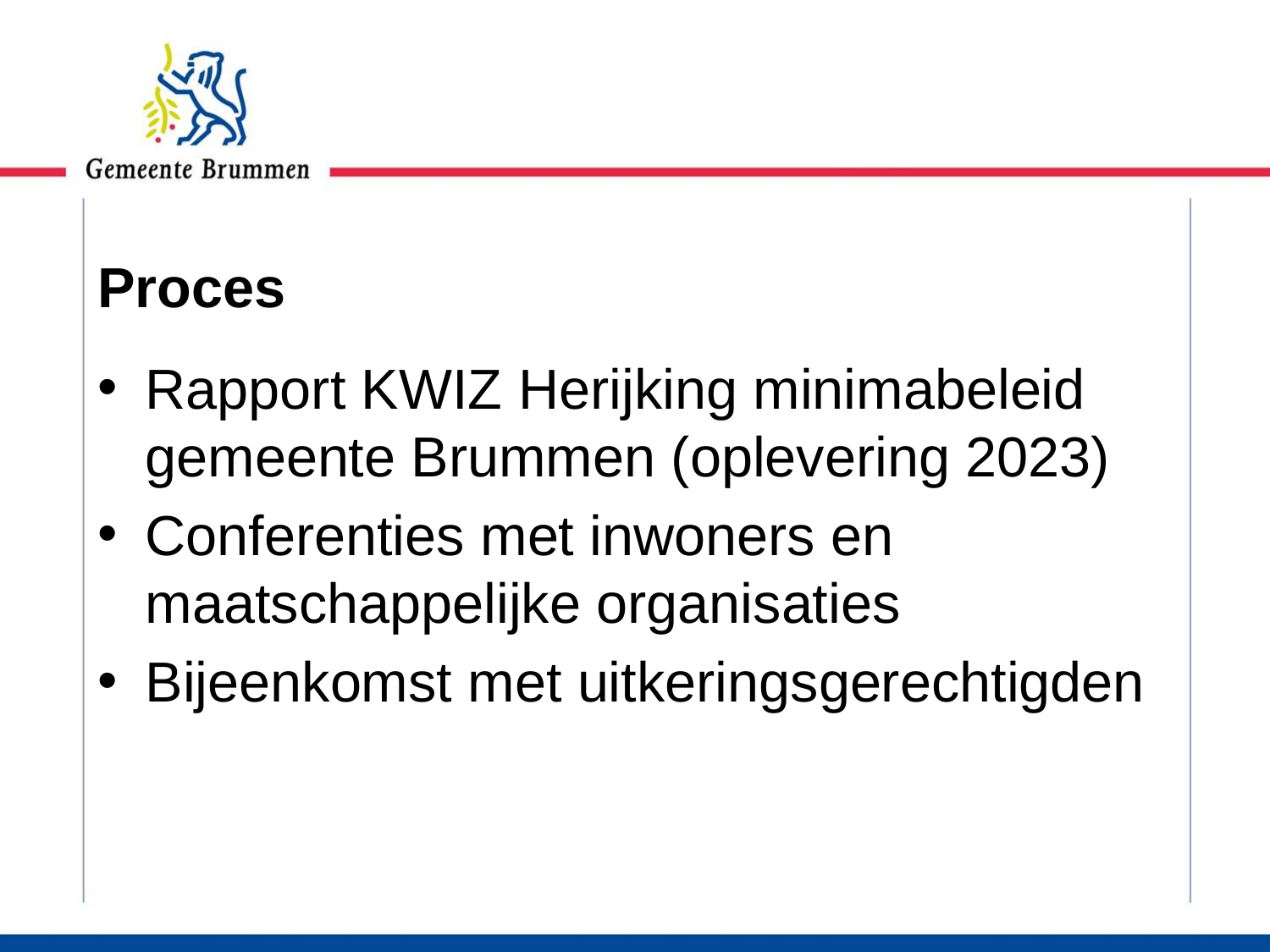

# Proces
Rapport KWIZ Herijking minimabeleid gemeente Brummen (oplevering 2023)
Conferenties met inwoners en  maatschappelijke organisaties
Bijeenkomst met uitkeringsgerechtigden